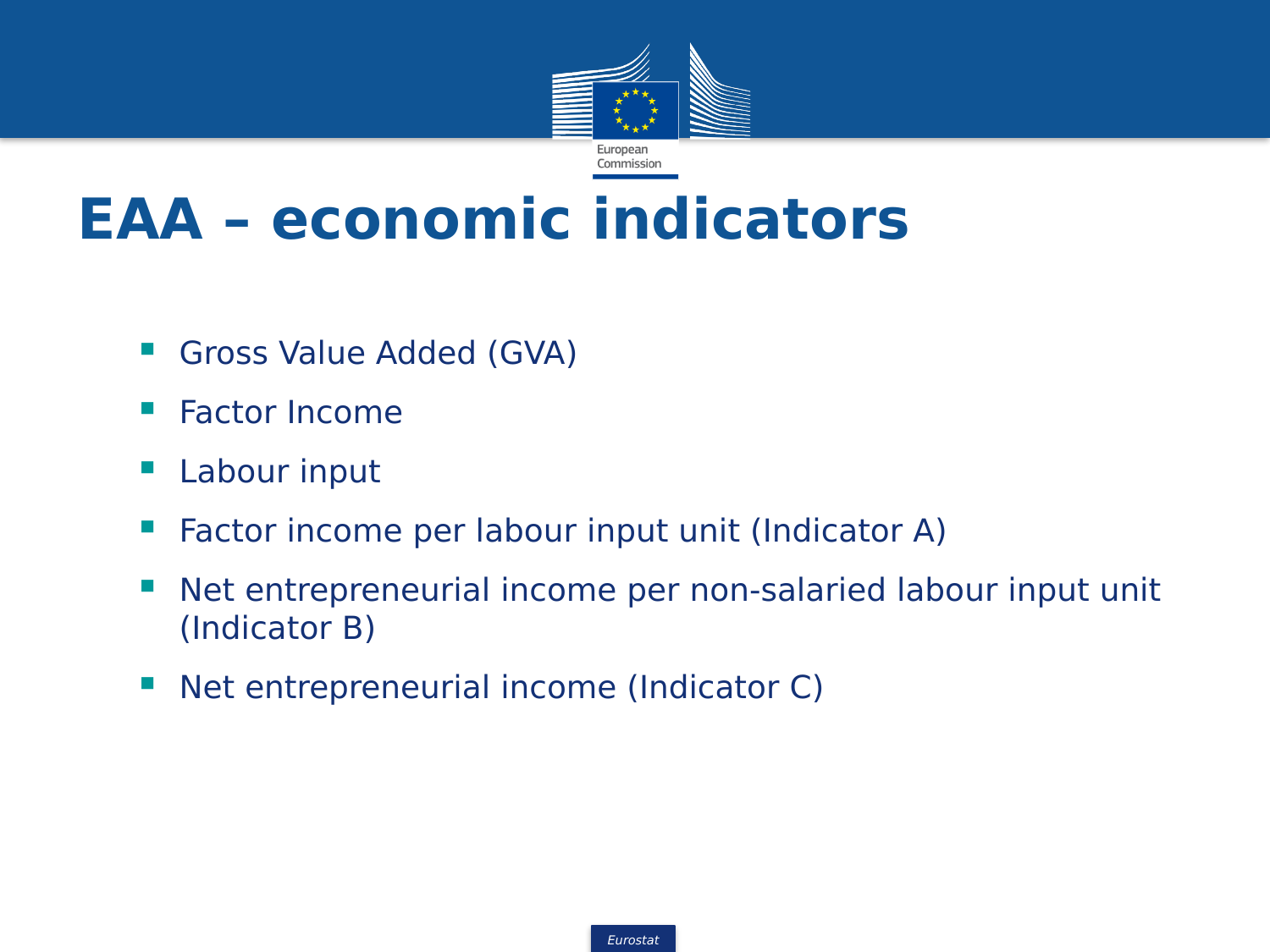

# EAA – economic indicators
Gross Value Added (GVA)
Factor Income
Labour input
Factor income per labour input unit (Indicator A)
Net entrepreneurial income per non-salaried labour input unit (Indicator B)
Net entrepreneurial income (Indicator C)